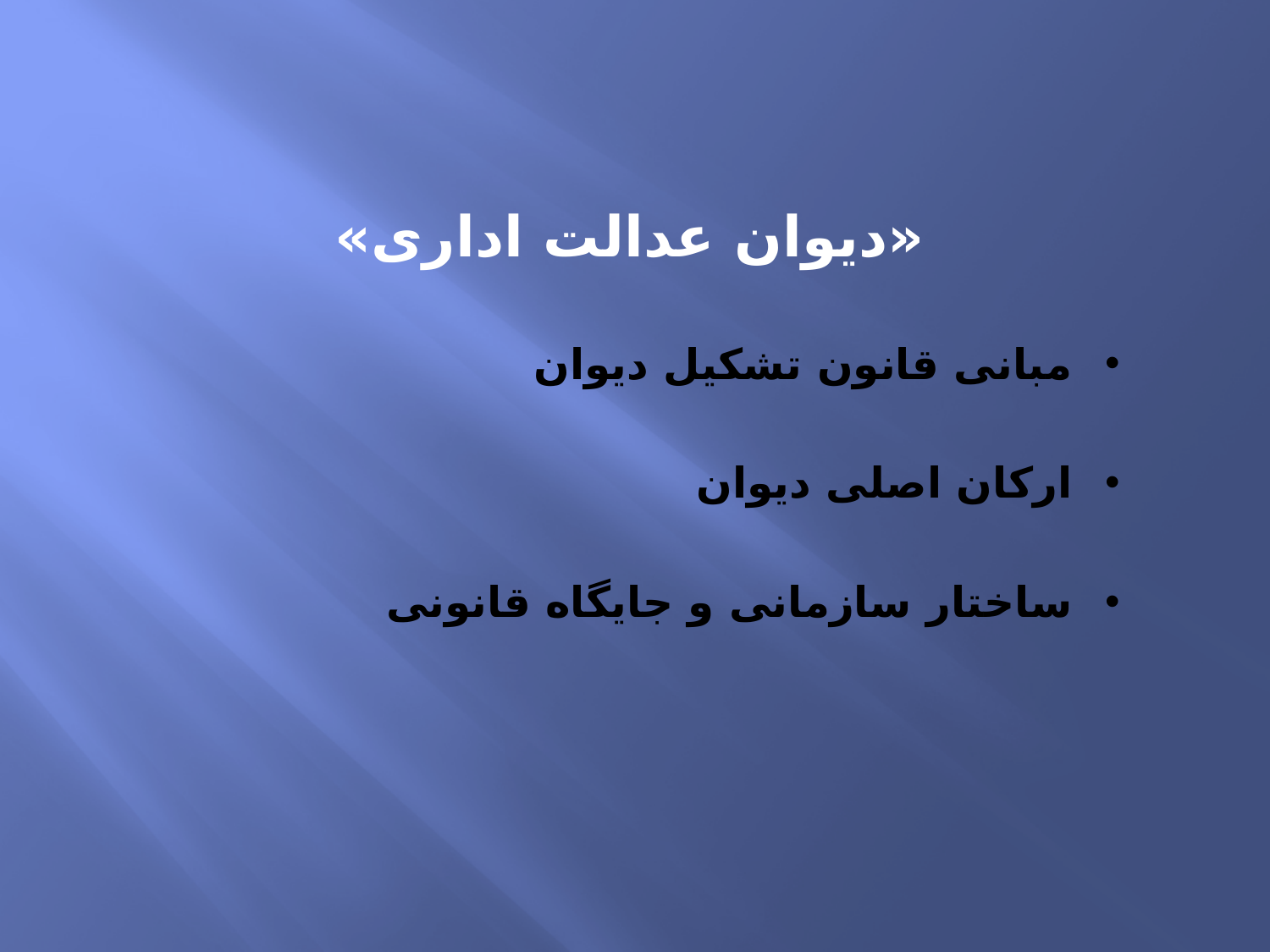

«دیوان عدالت اداری»
مبانی قانون تشکیل دیوان
ارکان اصلی دیوان
ساختار سازمانی و جایگاه قانونی